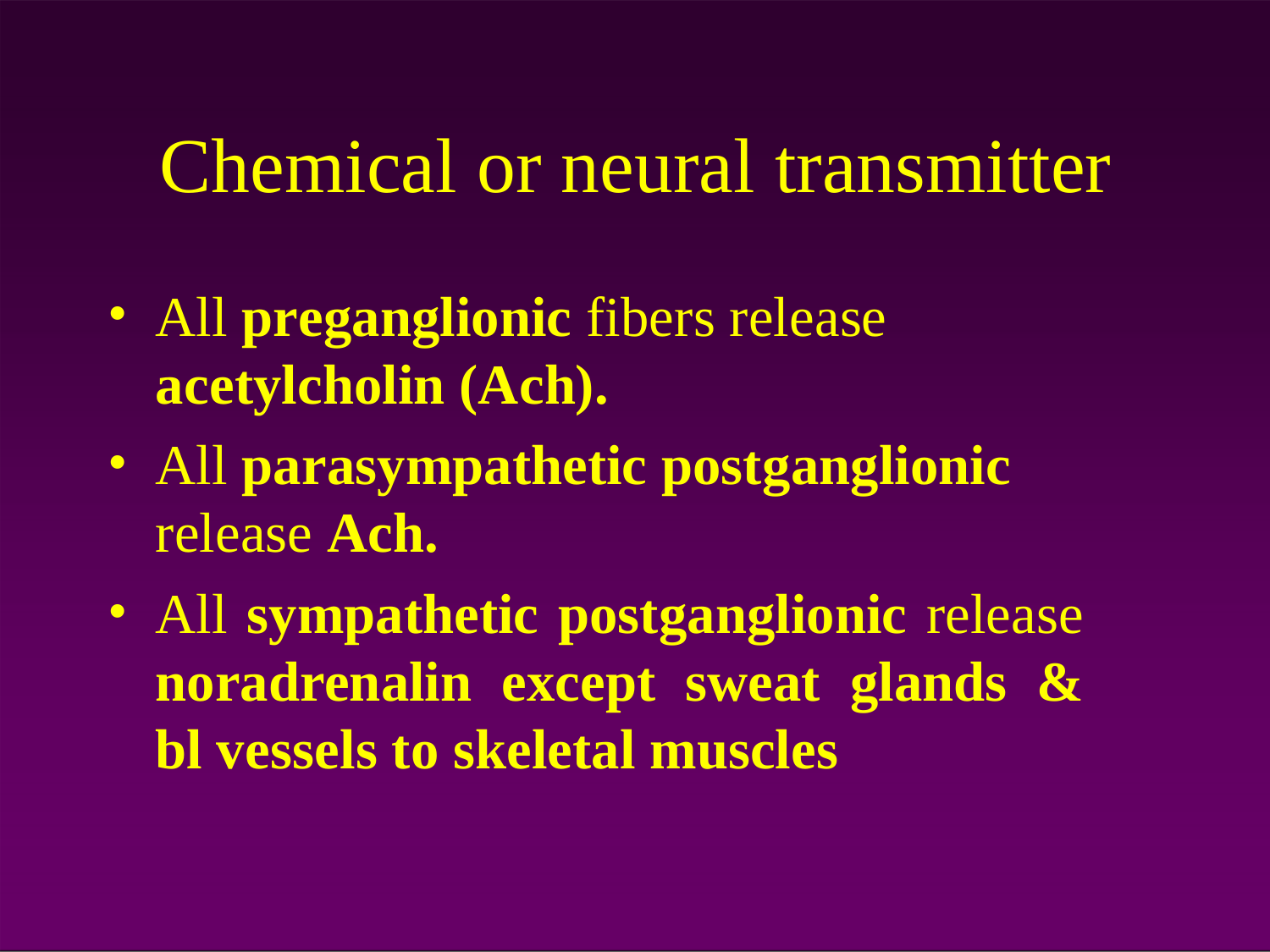

# Chemical or neural transmitter
All preganglionic fibers release
acetylcholin (Ach).
All parasympathetic postganglionic
release Ach.
All sympathetic postganglionic release noradrenalin except sweat glands & bl vessels to skeletal muscles